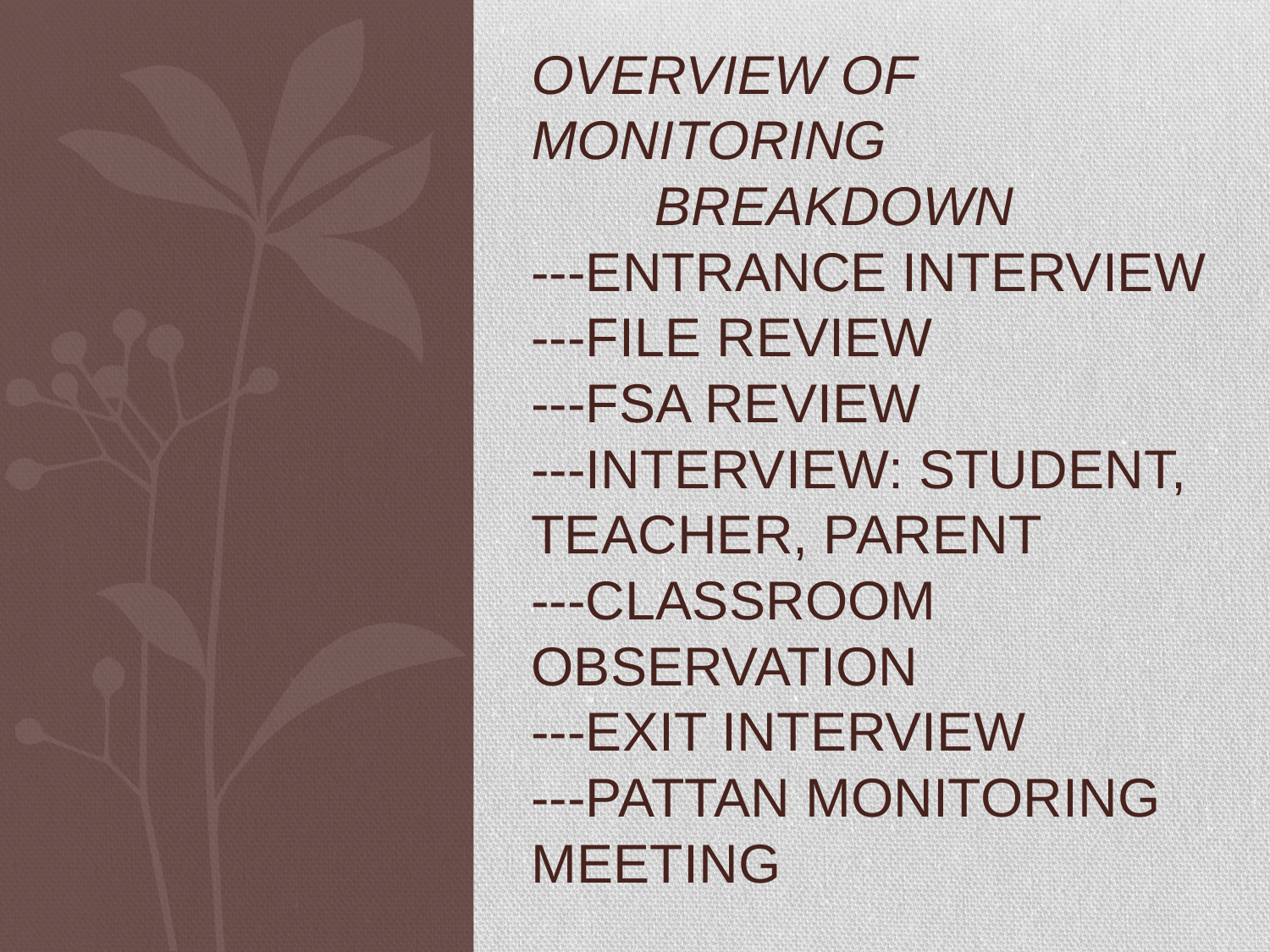

# Overview of monitoring breakdown ---Entrance interview ---file review ---fsa review ---Interview: student, teacher, parent ---Classroom observation ---exit interview ---PATTAN monitoring meeting